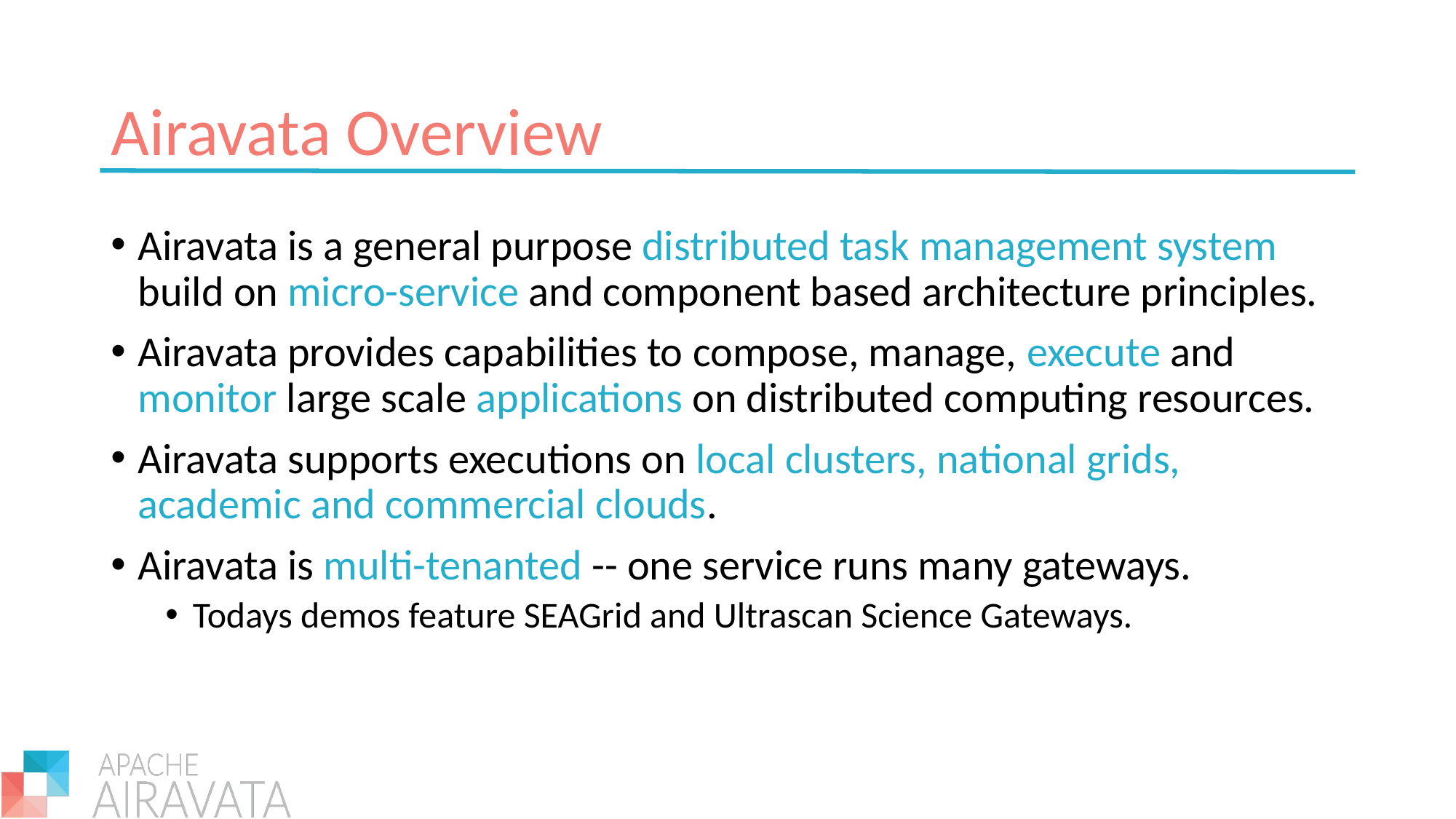

# Airavata Overview
Airavata is a general purpose distributed task management system build on micro-service and component based architecture principles.
Airavata provides capabilities to compose, manage, execute and monitor large scale applications on distributed computing resources.
Airavata supports executions on local clusters, national grids, academic and commercial clouds.
Airavata is multi-tenanted -- one service runs many gateways.
Todays demos feature SEAGrid and Ultrascan Science Gateways.